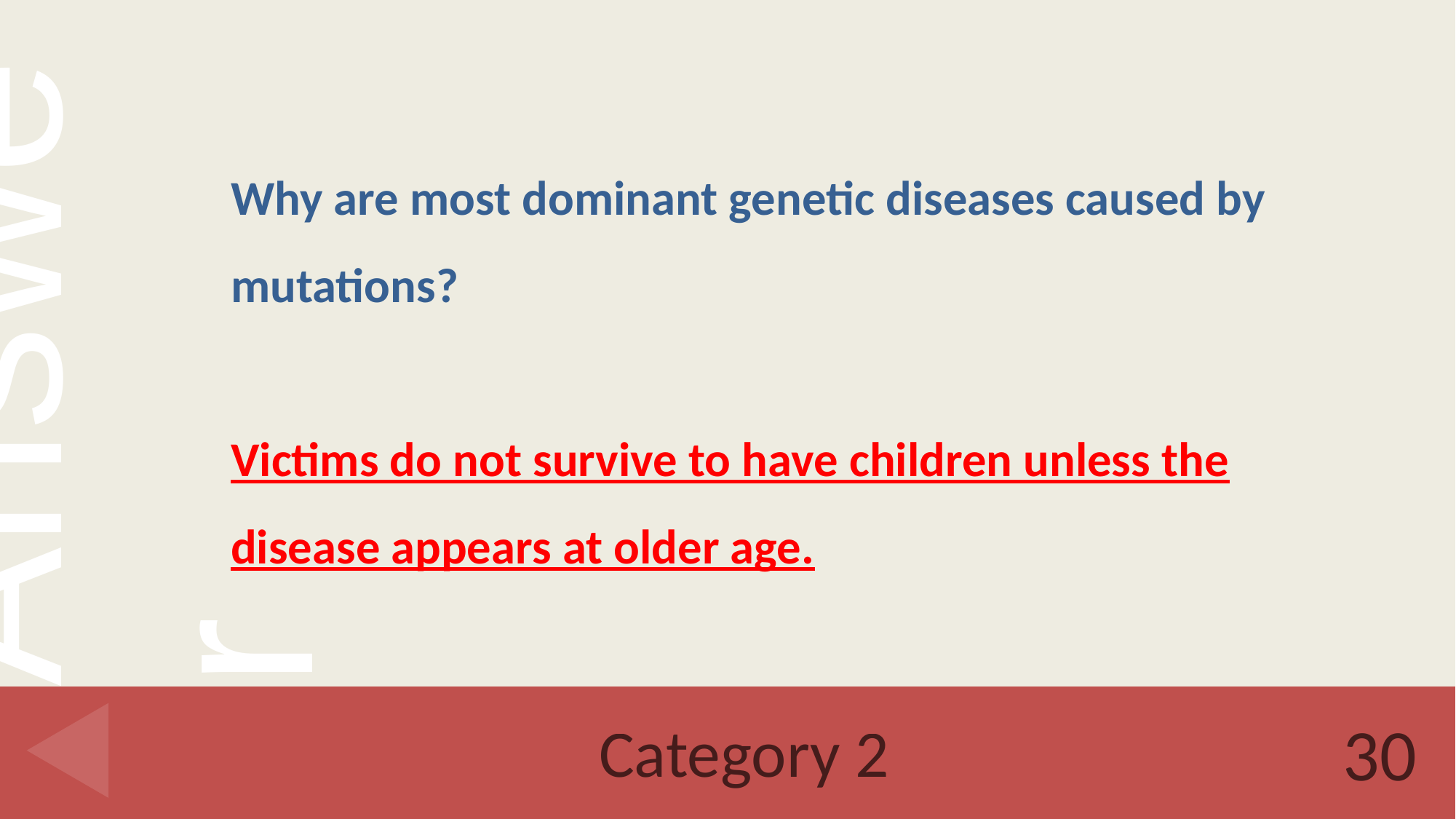

Why are most dominant genetic diseases caused by mutations?

Victims do not survive to have children unless the disease appears at older age.
# Category 2
30